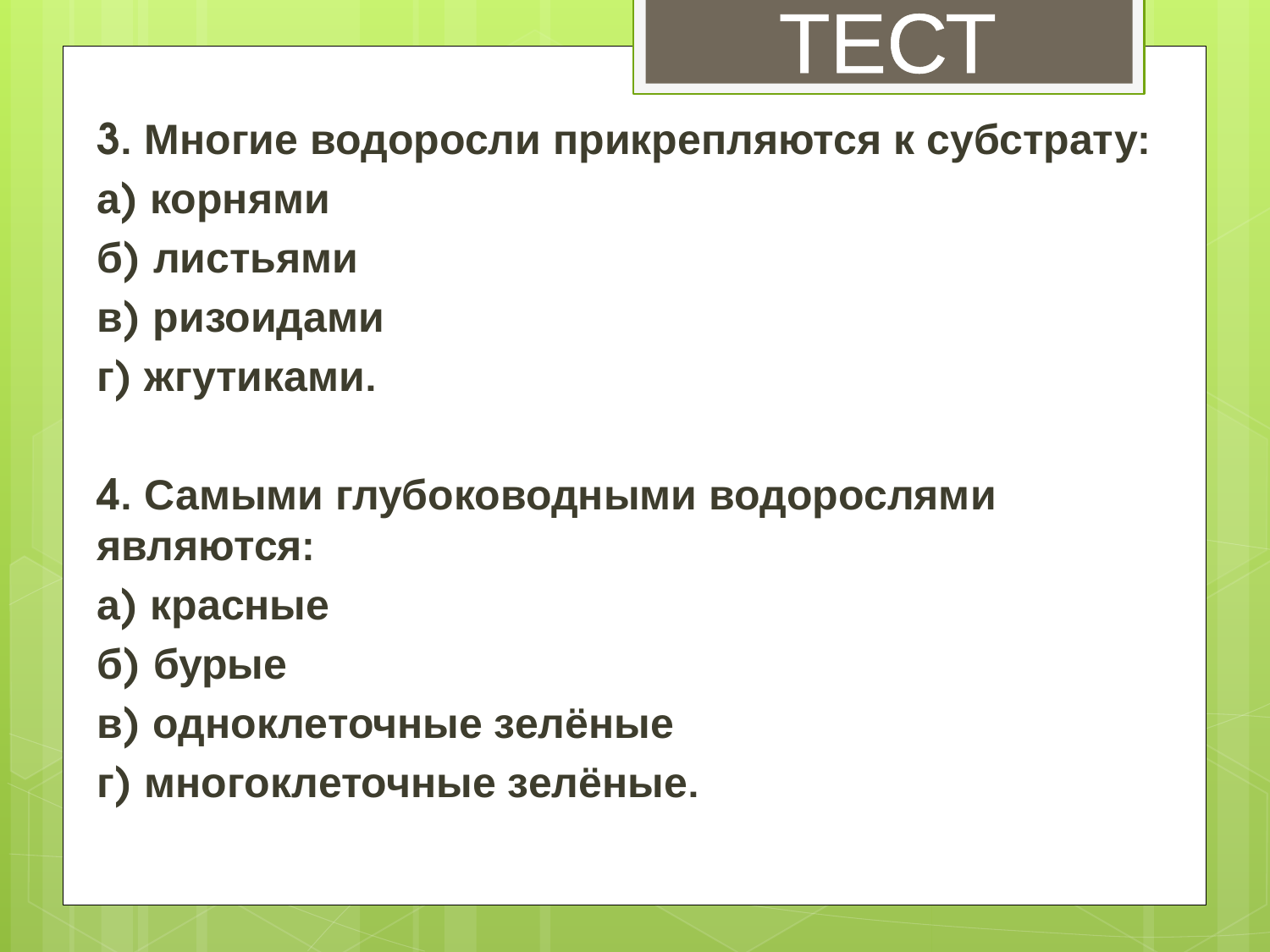

# ТЕСТ
3. Многие водоросли прикрепляются к субстрату:
а) корнями
б) листьями
в) ризоидами
г) жгутиками.

4. Самыми глубоководными водорослями являются:
а) красные
б) бурые
в) одноклеточные зелёные
г) многоклеточные зелёные.